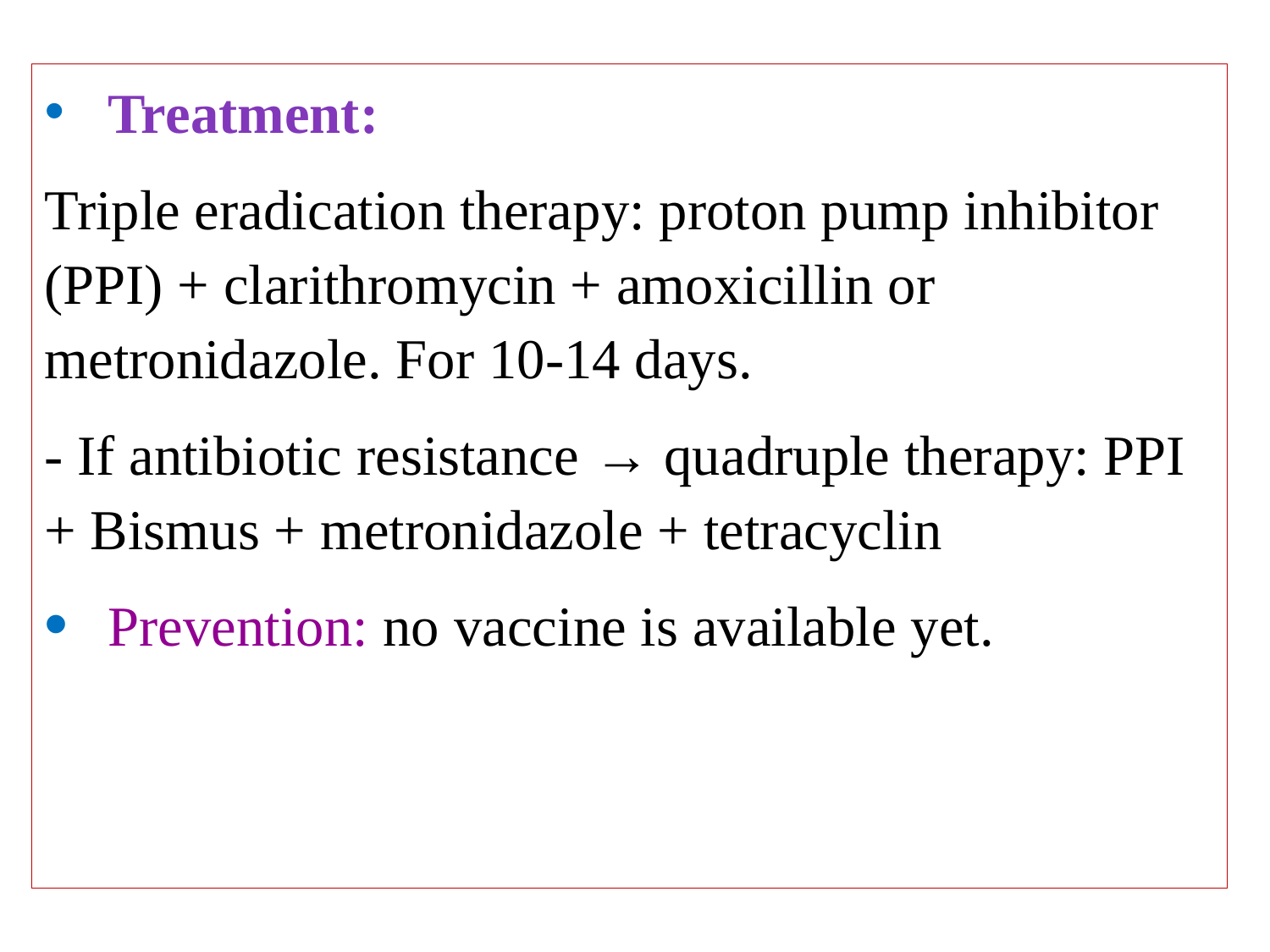

Treatment:
Triple eradication therapy: proton pump inhibitor (PPI) + clarithromycin + amoxicillin or metronidazole. For 10-14 days.
- If antibiotic resistance → quadruple therapy: PPI + Bismus + metronidazole + tetracyclin
Prevention: no vaccine is available yet.